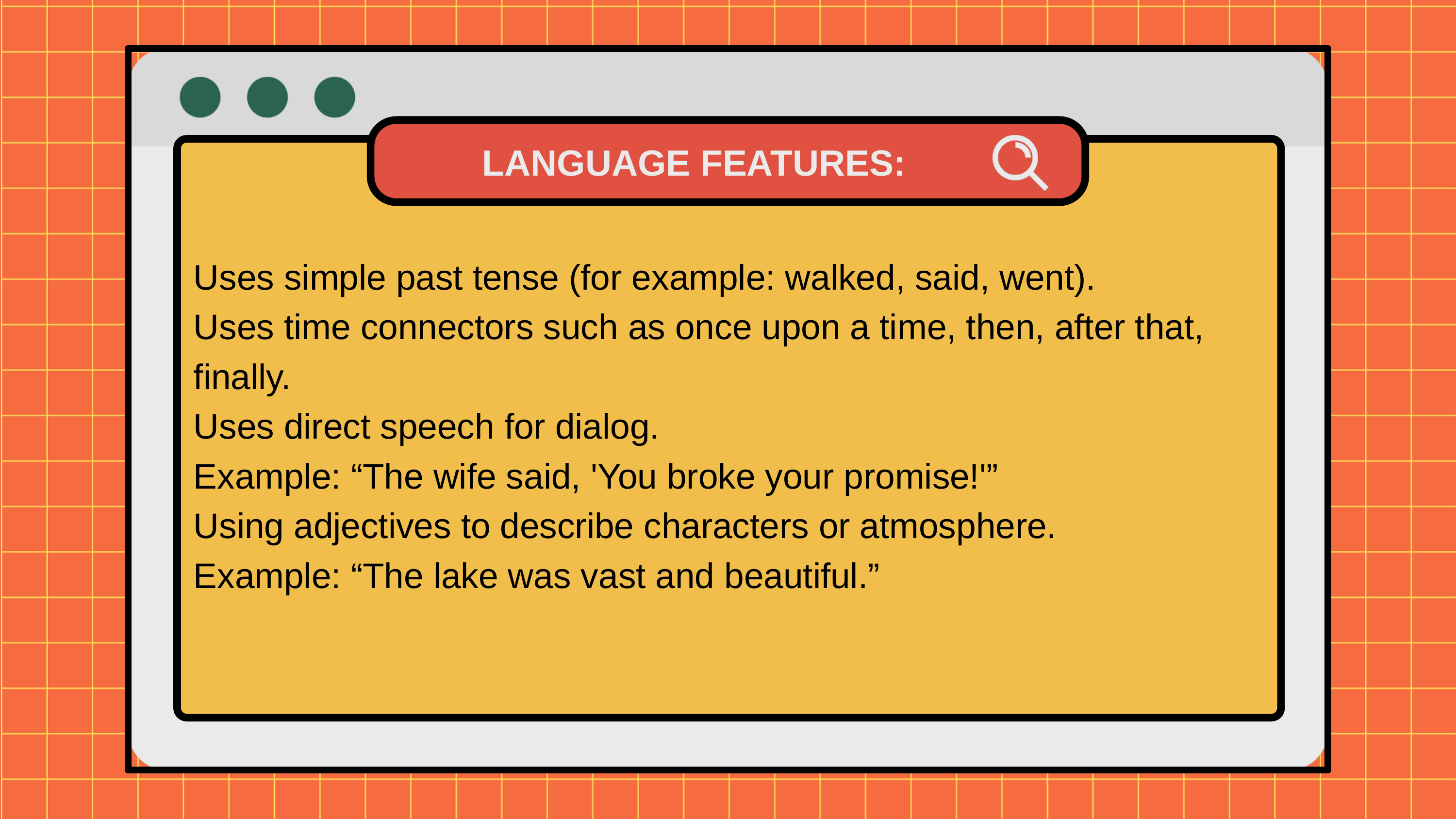

LANGUAGE FEATURES:

Uses simple past tense (for example: walked, said, went).
Uses time connectors such as once upon a time, then, after that, finally.
Uses direct speech for dialog.
Example: “The wife said, 'You broke your promise!'”
Using adjectives to describe characters or atmosphere.
Example: “The lake was vast and beautiful.”